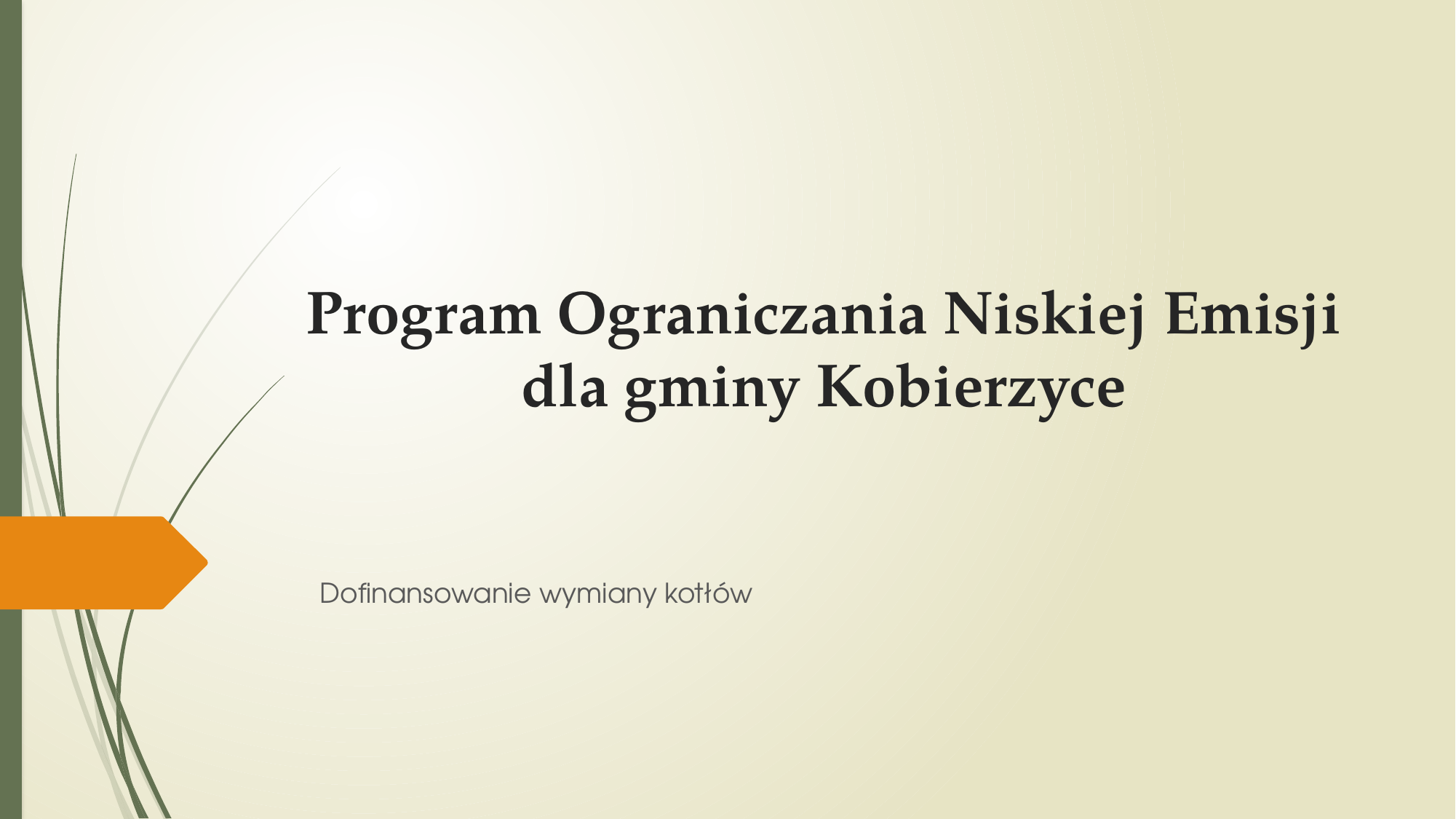

# Program Ograniczania Niskiej Emisji dla gminy Kobierzyce
Dofinansowanie wymiany kotłów